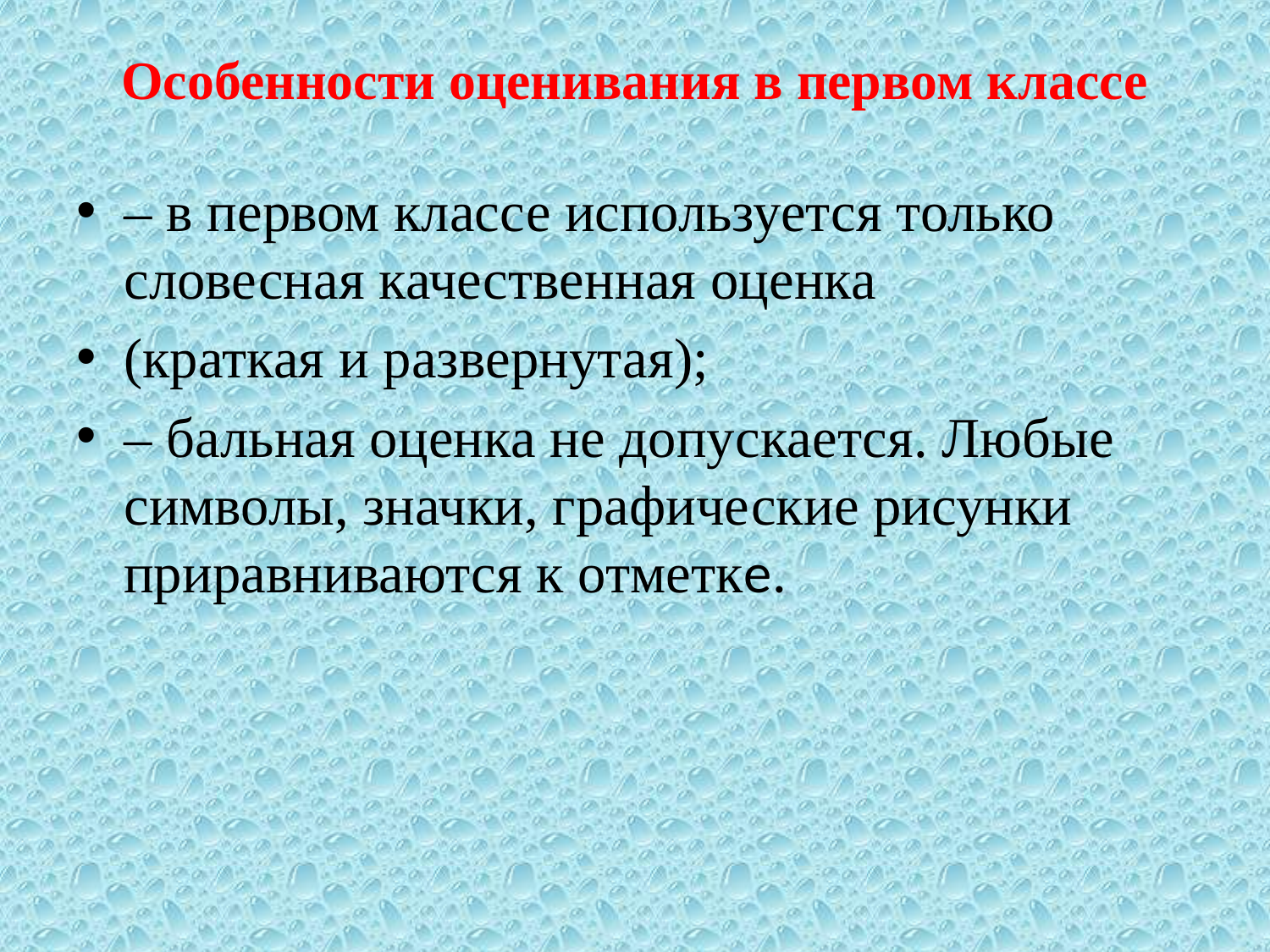

# Особенности оценивания в первом классе
– в первом классе используется только словесная качественная оценка
(краткая и развернутая);
– бальная оценка не допускается. Любые символы, значки, графические рисунки приравниваются к отметке.